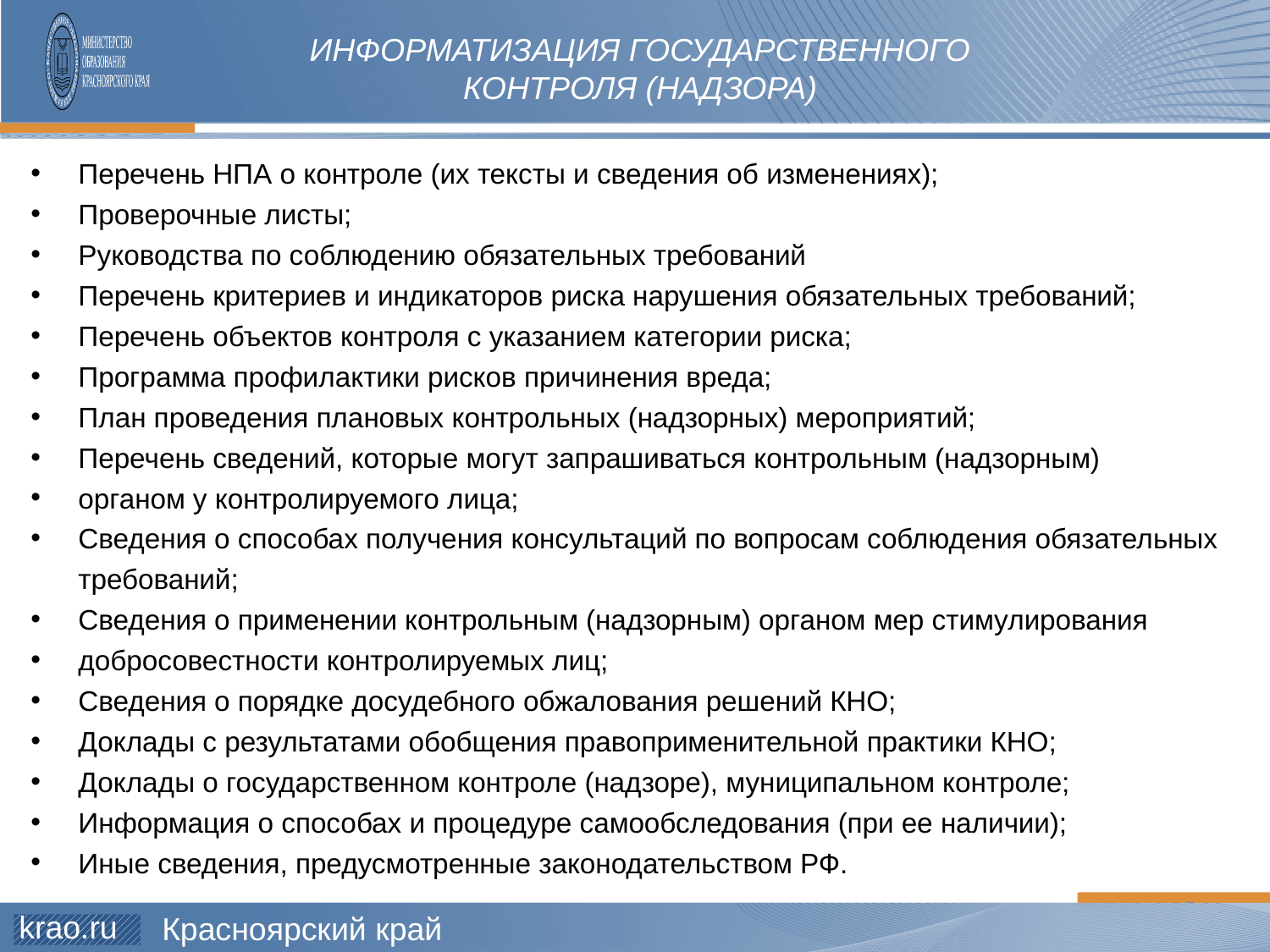

#
ИНФОРМАТИЗАЦИЯ ГОСУДАРСТВЕННОГО КОНТРОЛЯ (НАДЗОРА)
Перечень НПА о контроле (их тексты и сведения об изменениях);
Проверочные листы;
Руководства по соблюдению обязательных требований
Перечень критериев и индикаторов риска нарушения обязательных требований;
Перечень объектов контроля с указанием категории риска;
Программа профилактики рисков причинения вреда;
План проведения плановых контрольных (надзорных) мероприятий;
Перечень сведений, которые могут запрашиваться контрольным (надзорным)
органом у контролируемого лица;
Сведения о способах получения консультаций по вопросам соблюдения обязательных требований;
Сведения о применении контрольным (надзорным) органом мер стимулирования
добросовестности контролируемых лиц;
Сведения о порядке досудебного обжалования решений КНО;
Доклады с результатами обобщения правоприменительной практики КНО;
Доклады о государственном контроле (надзоре), муниципальном контроле;
Информация о способах и процедуре самообследования (при ее наличии);
Иные сведения, предусмотренные законодательством РФ.